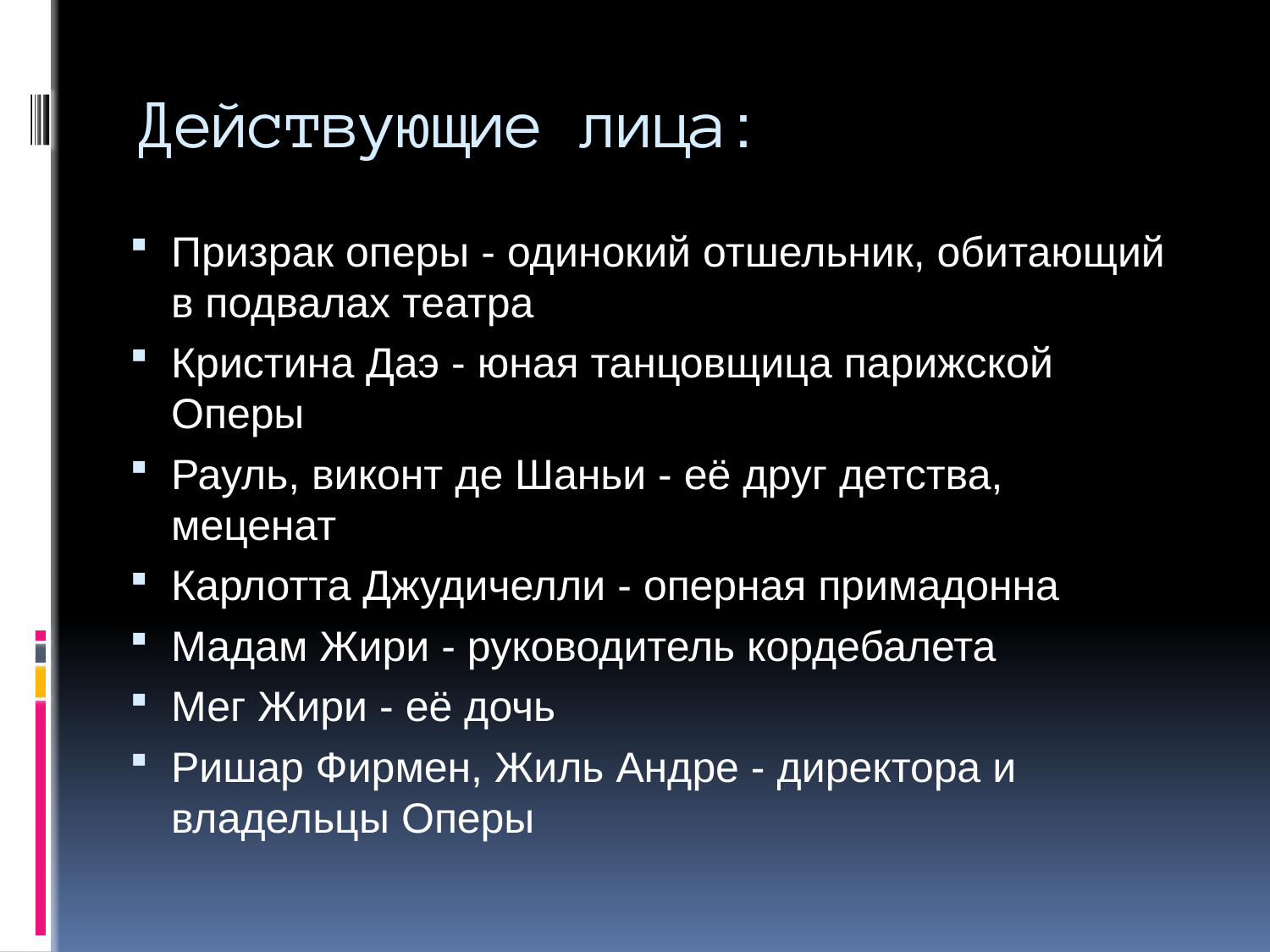

# Действующие лица:
Призрак оперы - одинокий отшельник, обитающий в подвалах театра
Кристина Даэ - юная танцовщица парижской Оперы
Рауль, виконт де Шаньи - её друг детства, меценат
Карлотта Джудичелли - оперная примадонна
Мадам Жири - руководитель кордебалета
Мег Жири - её дочь
Ришар Фирмен, Жиль Андре - директора и владельцы Оперы